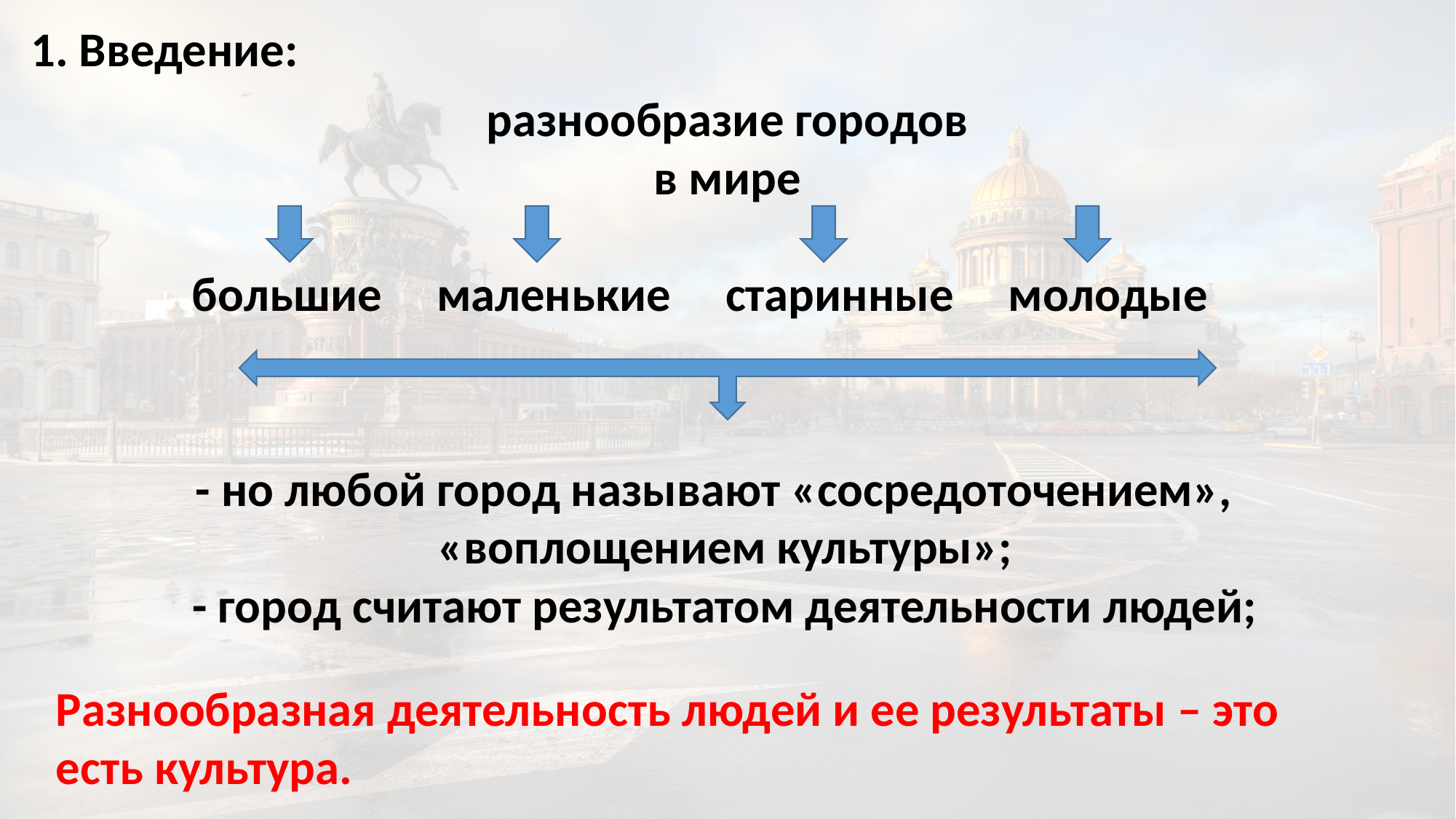

1. Введение:
разнообразие городов
в мире

большие     маленькие     старинные     молодые

- но любой город называют «сосредоточением»,
«воплощением культуры»;
- город считают результатом деятельности людей;
Разнообразная деятельность людей и ее результаты – это
есть культура.